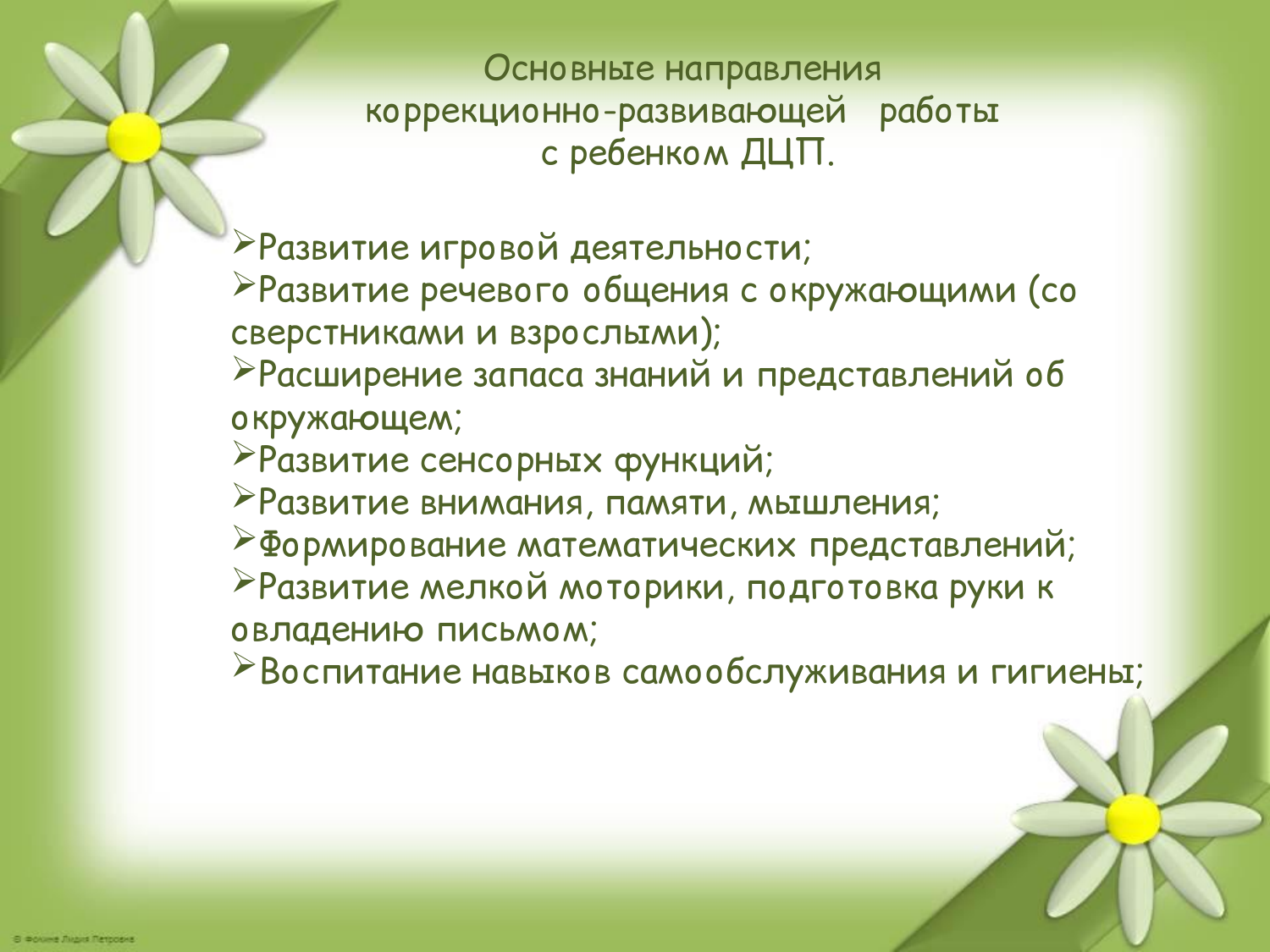

# Основные направления коррекционно-развивающей   работы с ребенком ДЦП.
Развитие игровой деятельности;
Развитие речевого общения с окружающими (со сверстниками и взрослыми);
Расширение запаса знаний и представлений об окружающем;
Развитие сенсорных функций;
Развитие внимания, памяти, мышления;
Формирование математических представлений;
Развитие мелкой моторики, подготовка руки к овладению письмом;
Воспитание навыков самообслуживания и гигиены;